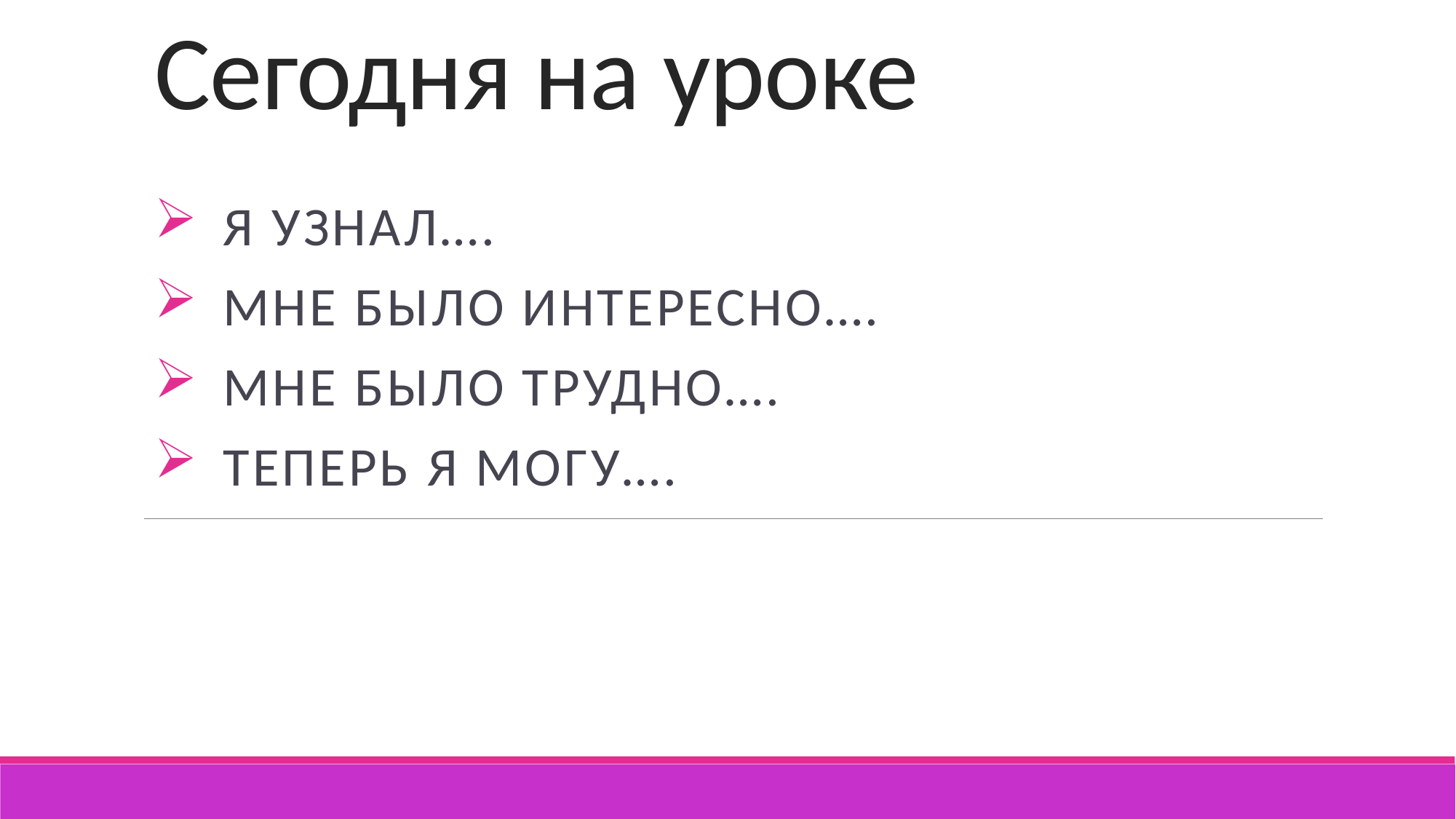

# Сегодня на уроке
Я узнал….
Мне было интересно….
Мне было трудно….
Теперь я могу….